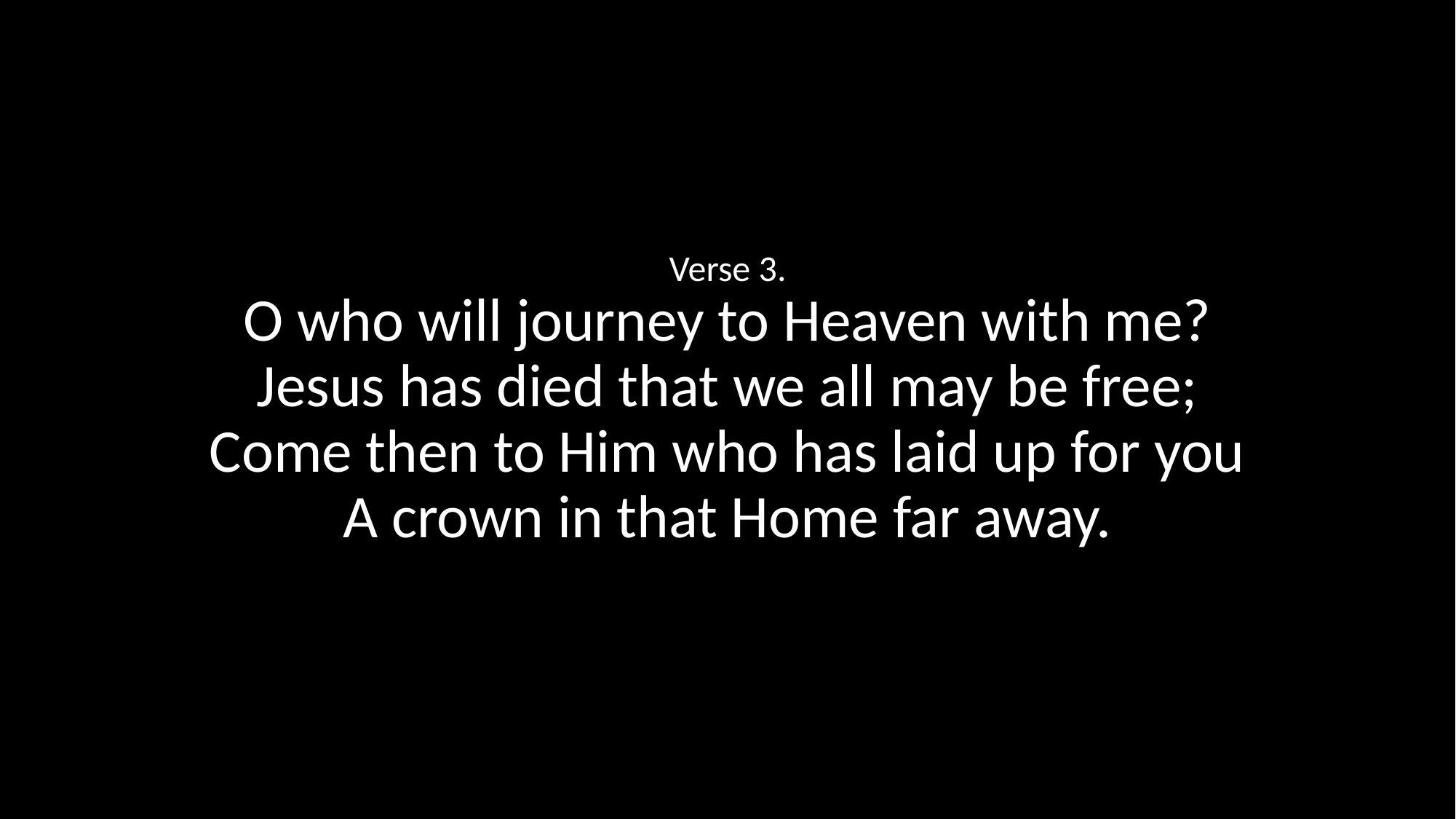

Verse 3.
O who will journey to Heaven with me?
Jesus has died that we all may be free;
Come then to Him who has laid up for you
A crown in that Home far away.